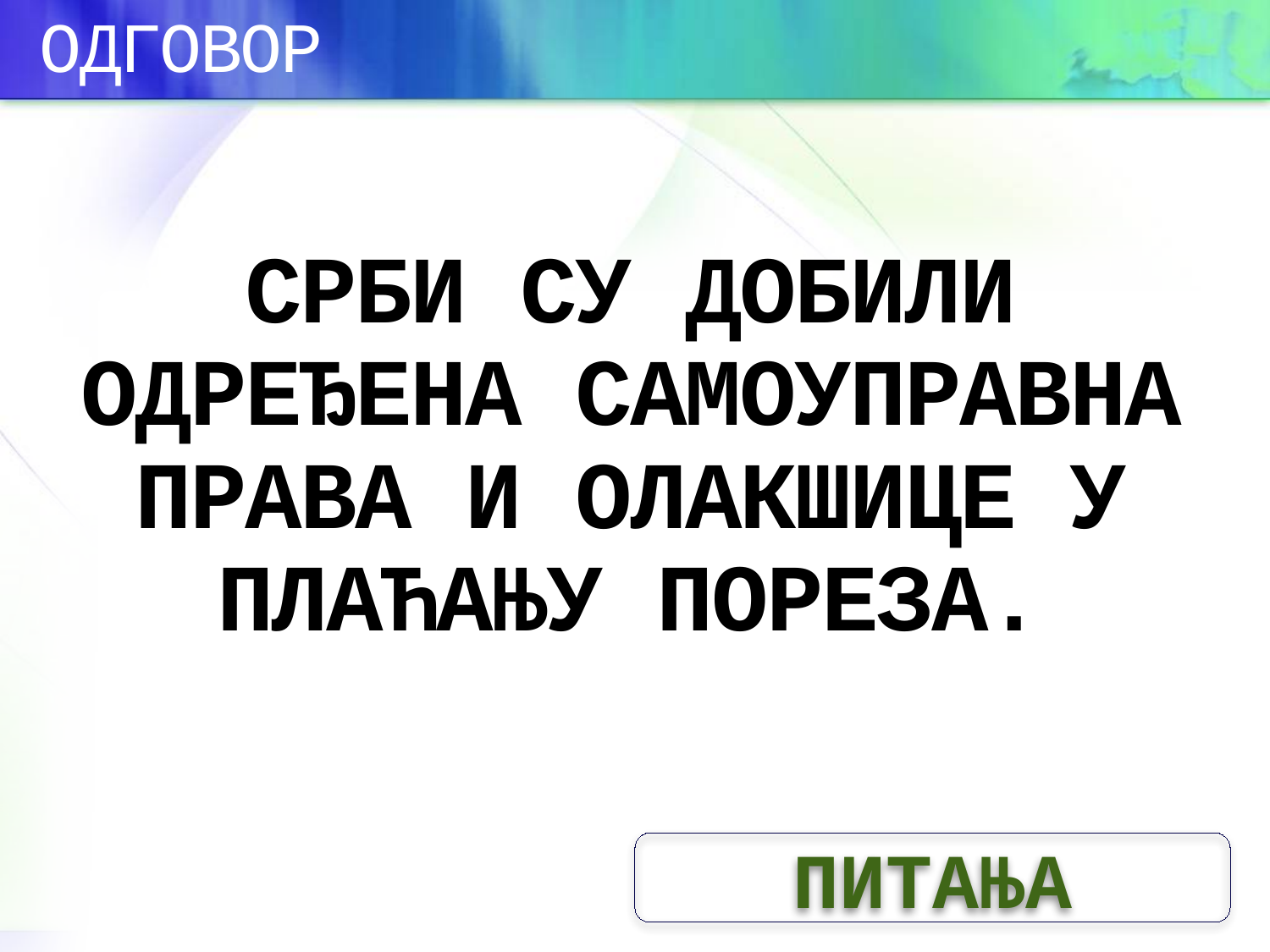

ОДГОВОР
# СРБИ СУ ДОБИЛИ ОДРЕЂЕНА САМОУПРАВНА ПРАВА И ОЛАКШИЦЕ У ПЛАЋАЊУ ПОРЕЗА.
ПИТАЊА